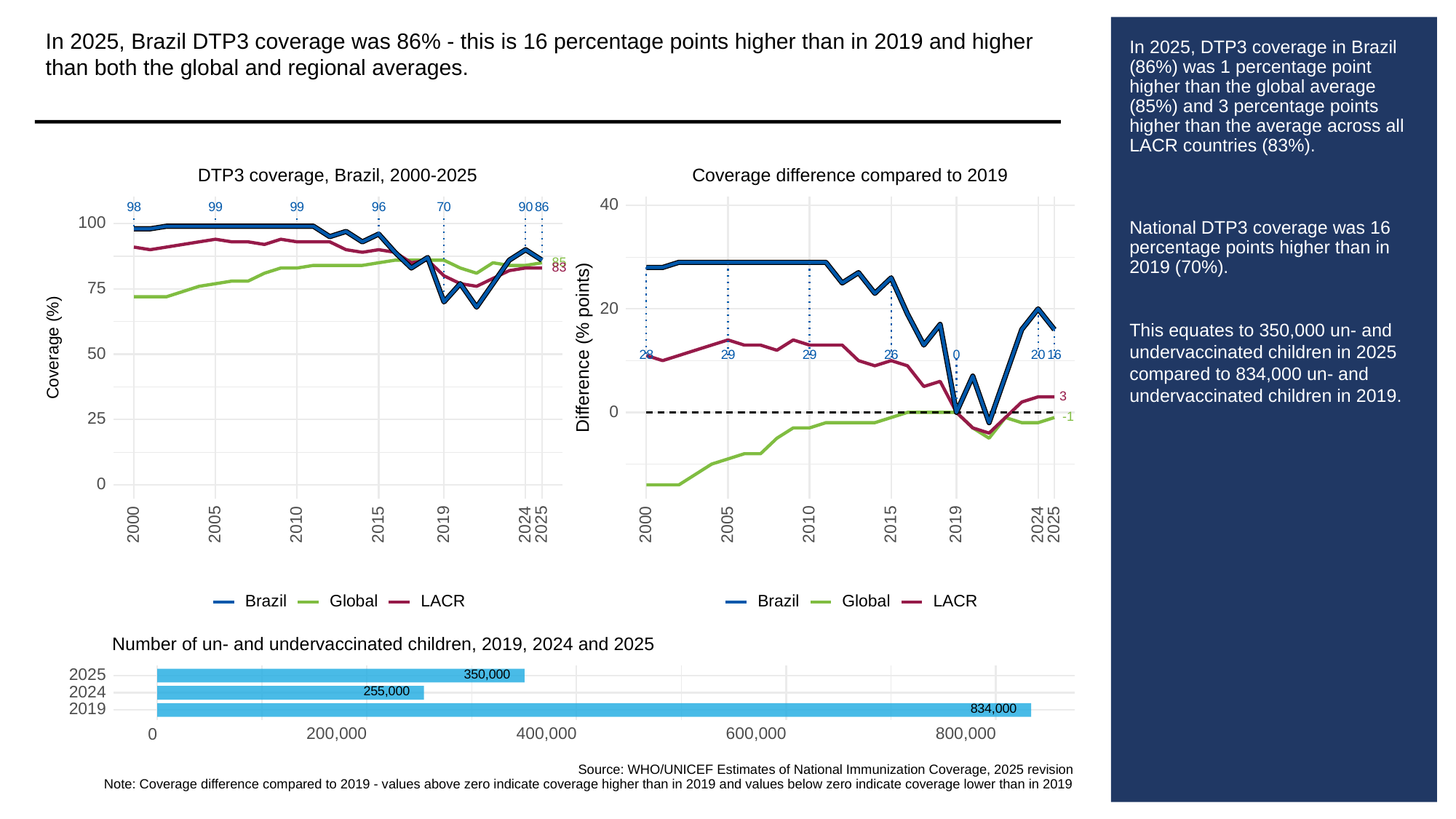

In 2025, Brazil DTP3 coverage was 86% - this is 16 percentage points higher than in 2019 and higher than both the global and regional averages.
# In 2025, DTP3 coverage in Brazil (86%) was 1 percentage point higher than the global average (85%) and 3 percentage points higher than the average across all LACR countries (83%).

National DTP3 coverage was 16 percentage points higher than in 2019 (70%).

This equates to 350,000 un- and undervaccinated children in 2025 compared to 834,000 un- and undervaccinated children in 2019.

Coverage difference compared to 2019
DTP3 coverage, Brazil, 2000-2025

40
98
99
99
96
70
90
86

100

85

83

75

20

Difference (% points)
Coverage (%)

50
28
29
29
26
0
20
16

3
0

-1
25

0

2000
2005
2010
2015
2019
2024
2025
2000
2005
2010
2015
2019
2024
2025
Global
LACR
Global
LACR
Brazil
Brazil

Number of un- and undervaccinated children, 2019, 2024 and 2025

350,000
2025

255,000
2024

834,000
2019

200,000
400,000
600,000
800,000
0
Source: WHO/UNICEF Estimates of National Immunization Coverage, 2025 revision
Note: Coverage difference compared to 2019 - values above zero indicate coverage higher than in 2019 and values below zero indicate coverage lower than in 2019